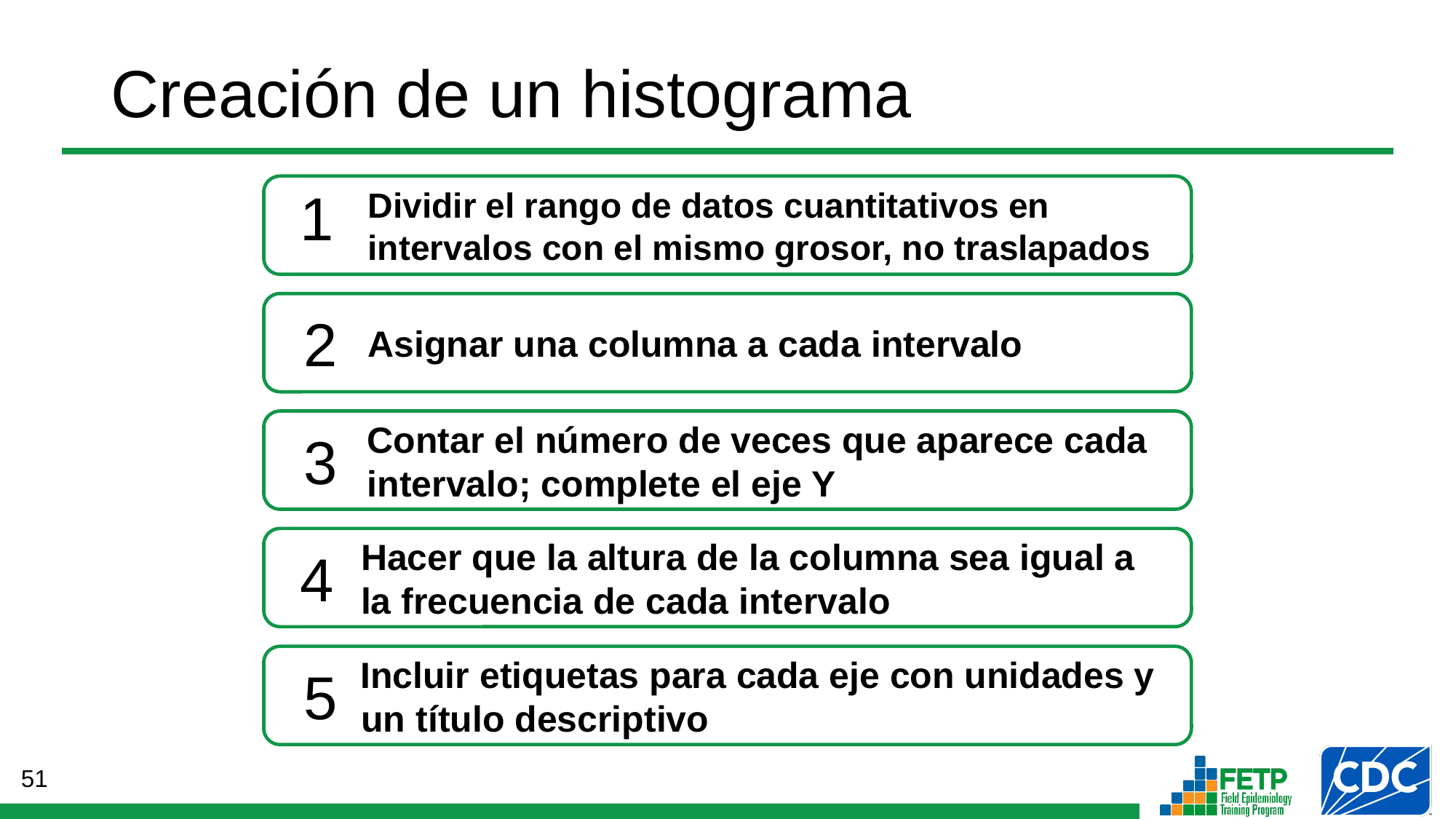

# Creación de un histograma
1
Dividir el rango de datos cuantitativos en intervalos con el mismo grosor, no traslapados
Asignar una columna a cada intervalo
2
Contar el número de veces que aparece cada intervalo; complete el eje Y
3
Hacer que la altura de la columna sea igual a la frecuencia de cada intervalo
4
Incluir etiquetas para cada eje con unidades y un título descriptivo
5